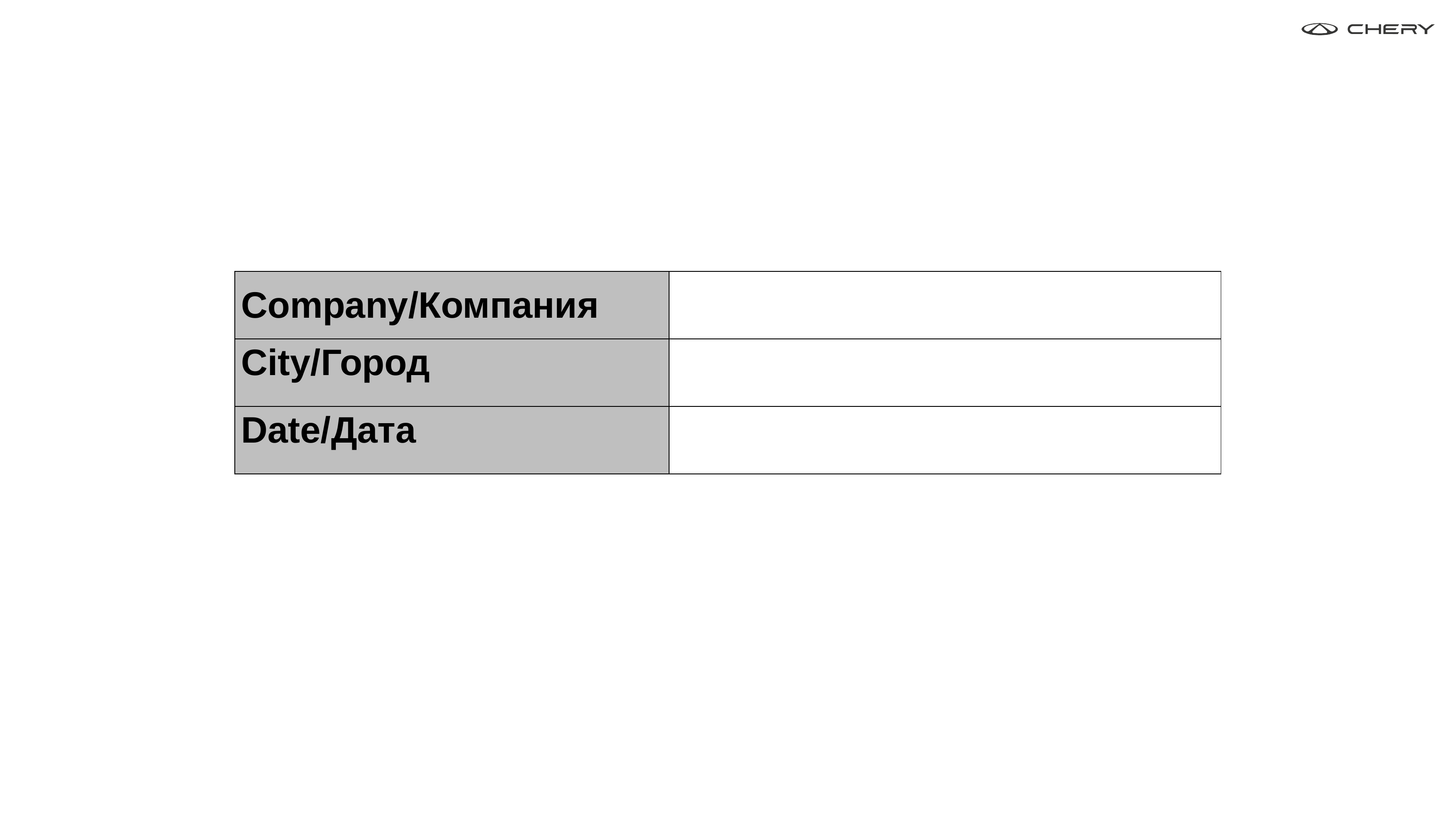

| Company/Компания |  |
| --- | --- |
| City/Город |  |
| Date/Дата |  |